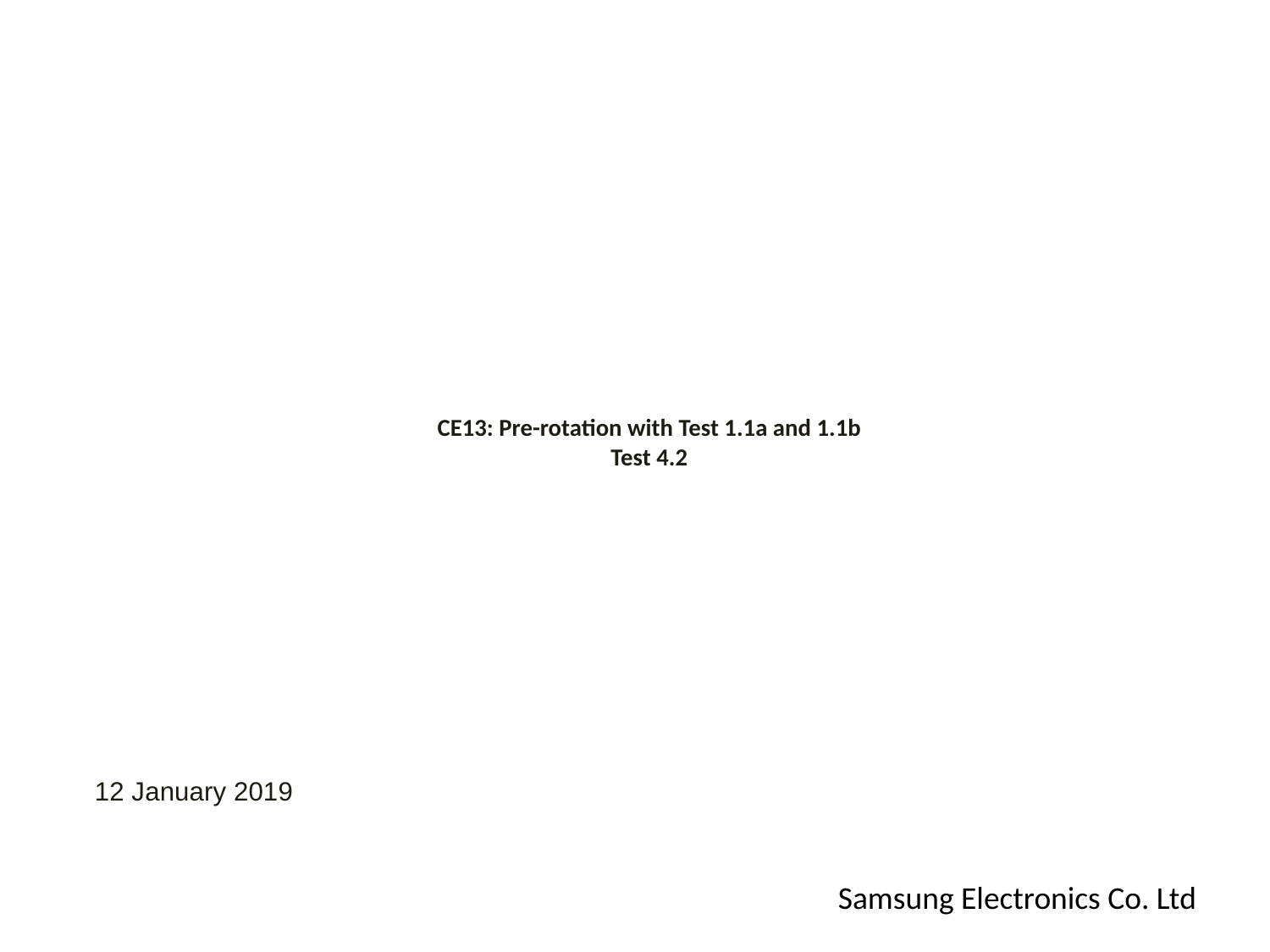

# CE13: Pre-rotation with Test 1.1a and 1.1b Test 4.2
 12 January 2019
Samsung Electronics Co. Ltd